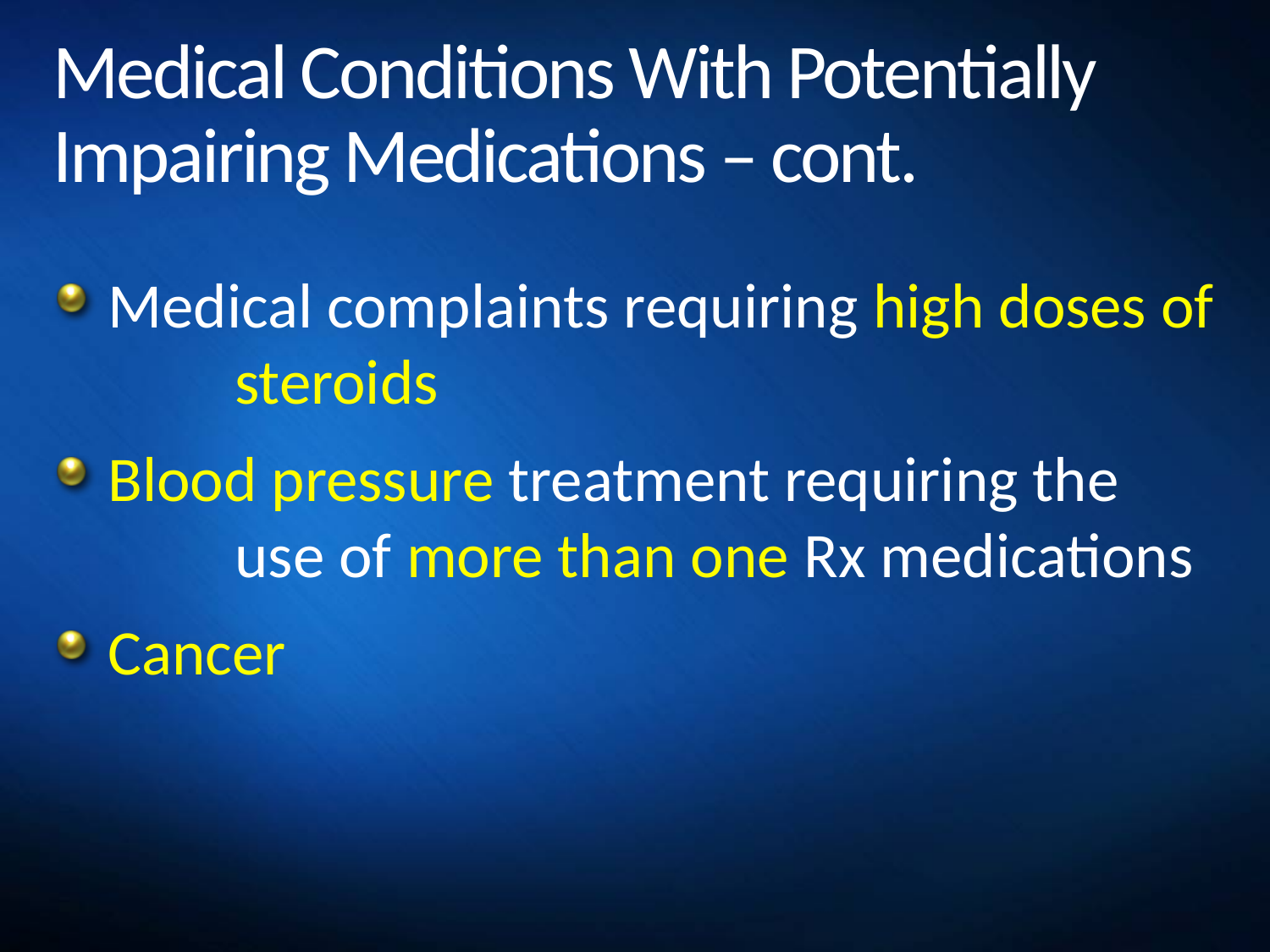

# Medical Conditions With Potentially Impairing Medications – cont.
Medical complaints requiring high doses of 	steroids
Blood pressure treatment requiring the 	use of more than one Rx medications
Cancer